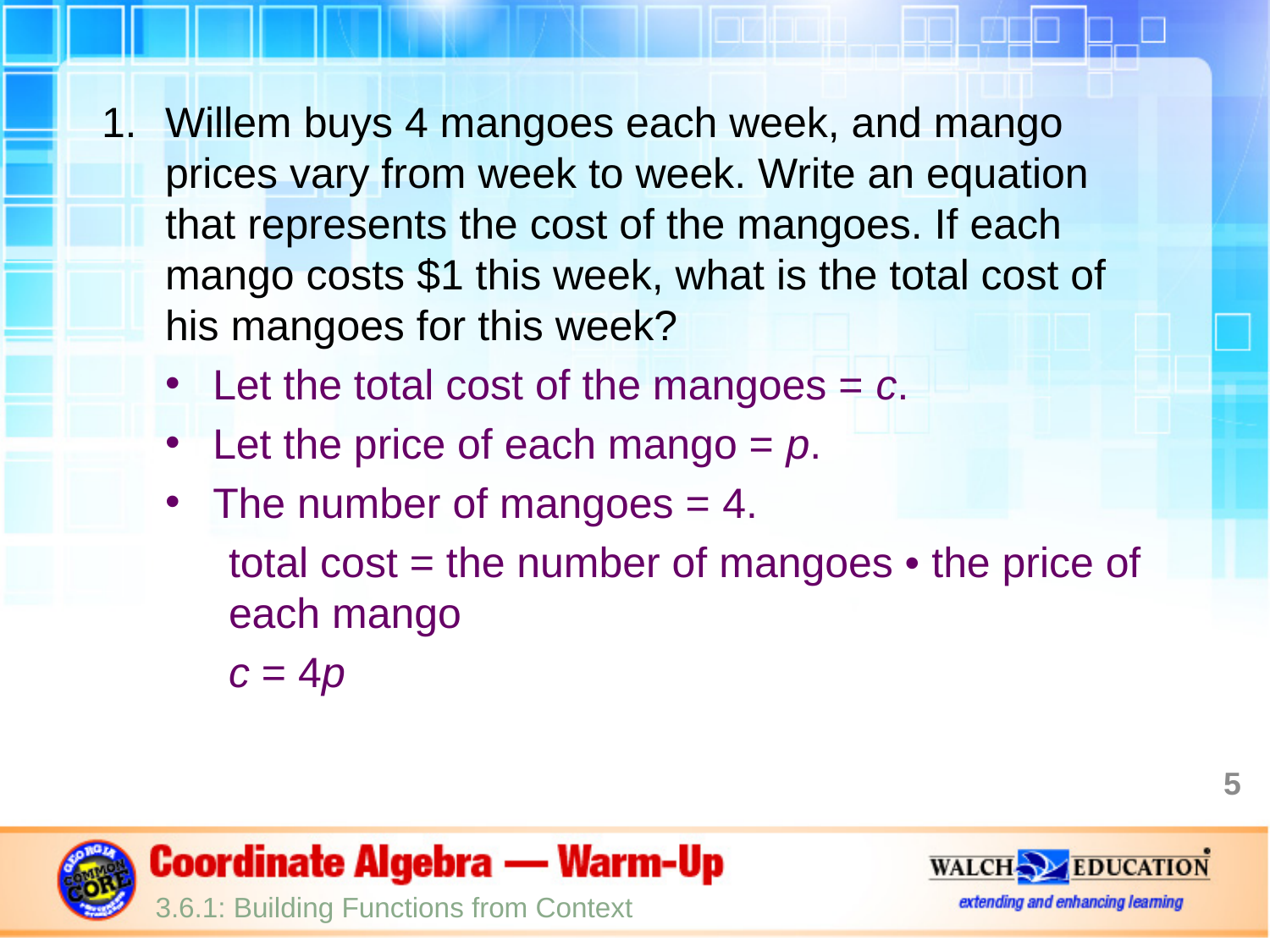

Willem buys 4 mangoes each week, and mango prices vary from week to week. Write an equation that represents the cost of the mangoes. If each mango costs $1 this week, what is the total cost of his mangoes for this week?
Let the total cost of the mangoes = c.
Let the price of each mango = p.
The number of mangoes = 4.
total cost = the number of mangoes • the price of each mango
c = 4p
5
3.6.1: Building Functions from Context